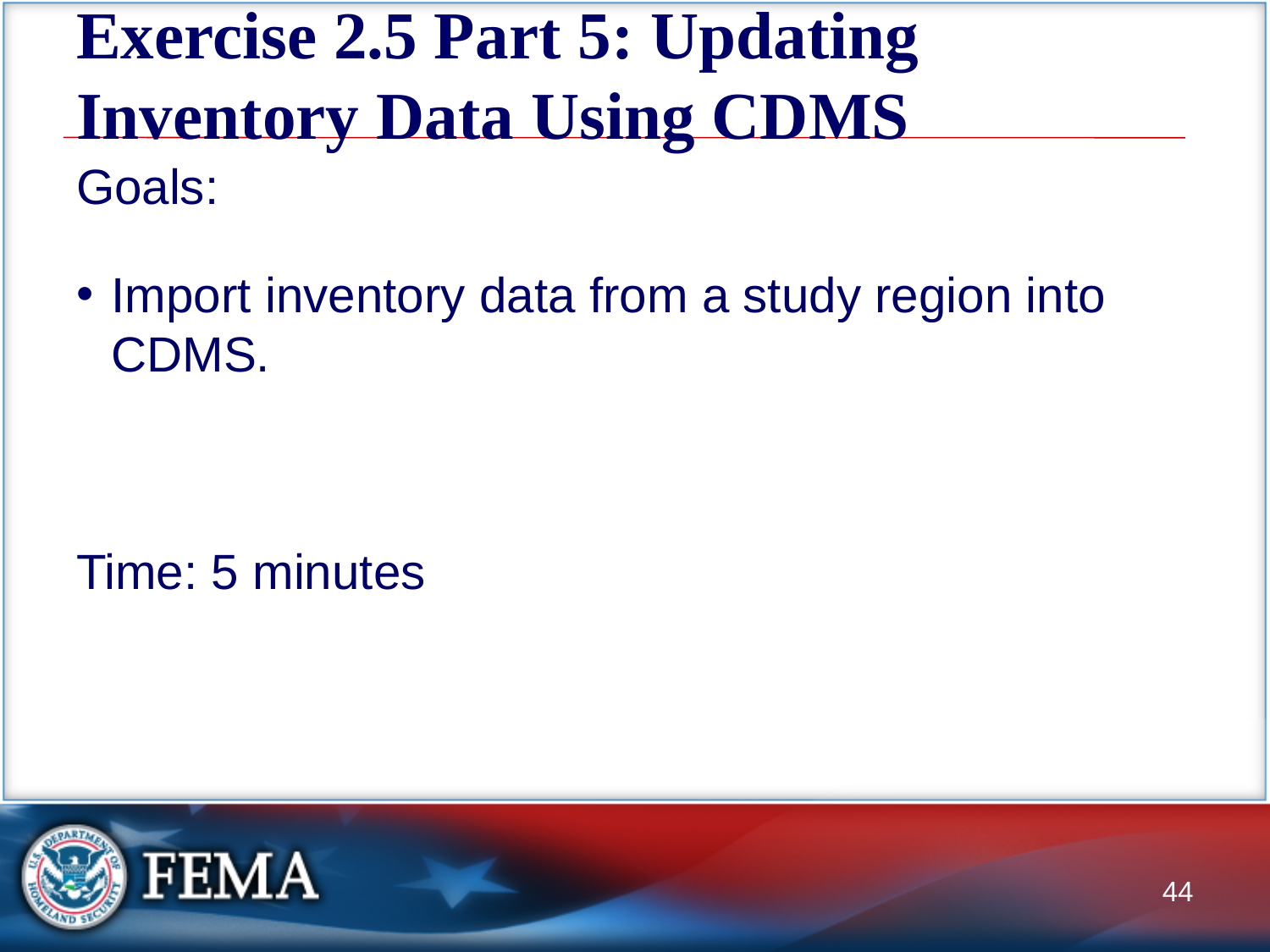

# Exercise 2.5 Part 5: Updating Inventory Data Using CDMS
Goals:
Import inventory data from a study region into CDMS.

Time: 5 minutes
44